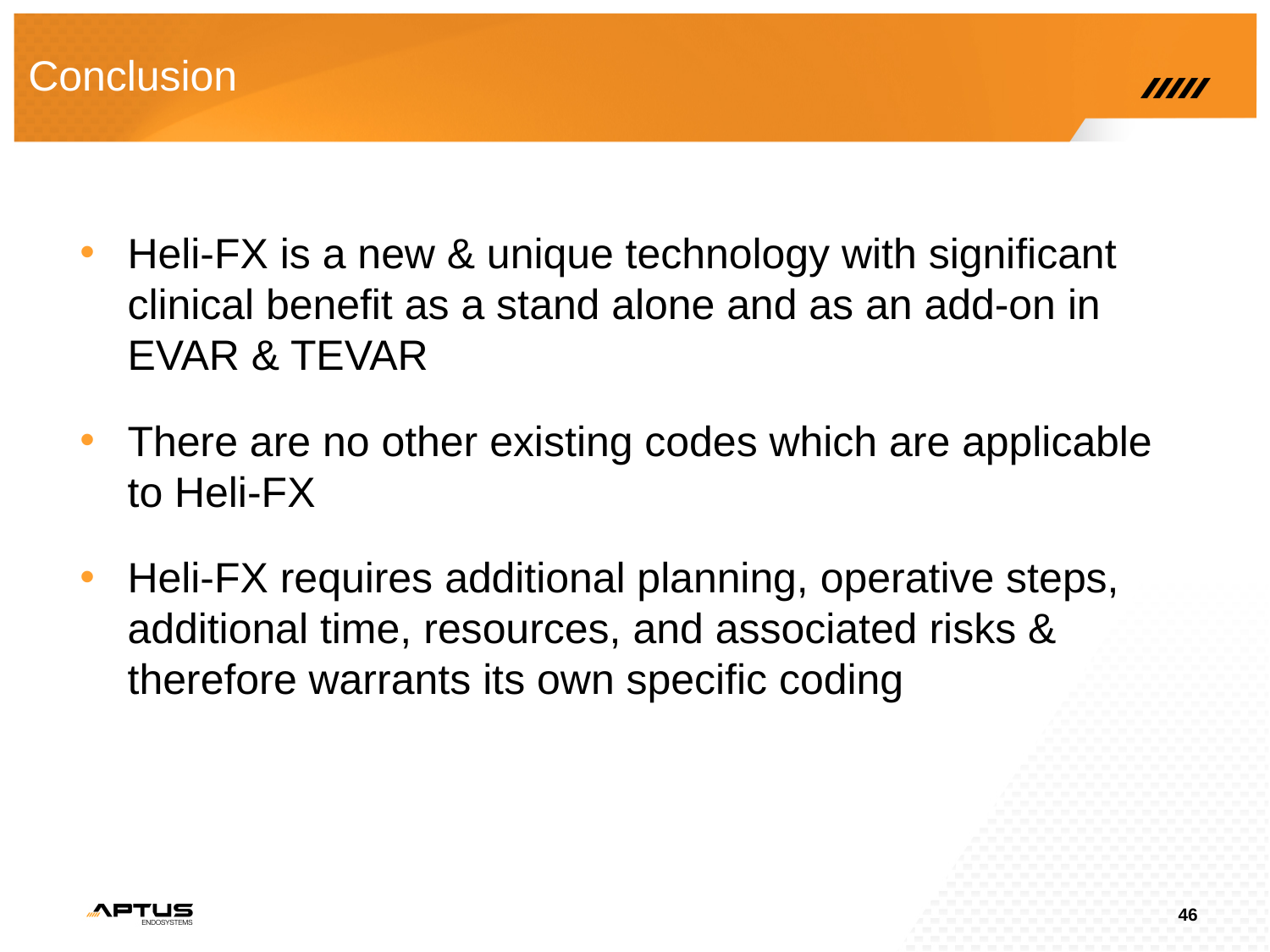

Conclusion
Heli-FX is a new & unique technology with significant clinical benefit as a stand alone and as an add-on in EVAR & TEVAR
There are no other existing codes which are applicable to Heli-FX
Heli-FX requires additional planning, operative steps, additional time, resources, and associated risks & therefore warrants its own specific coding